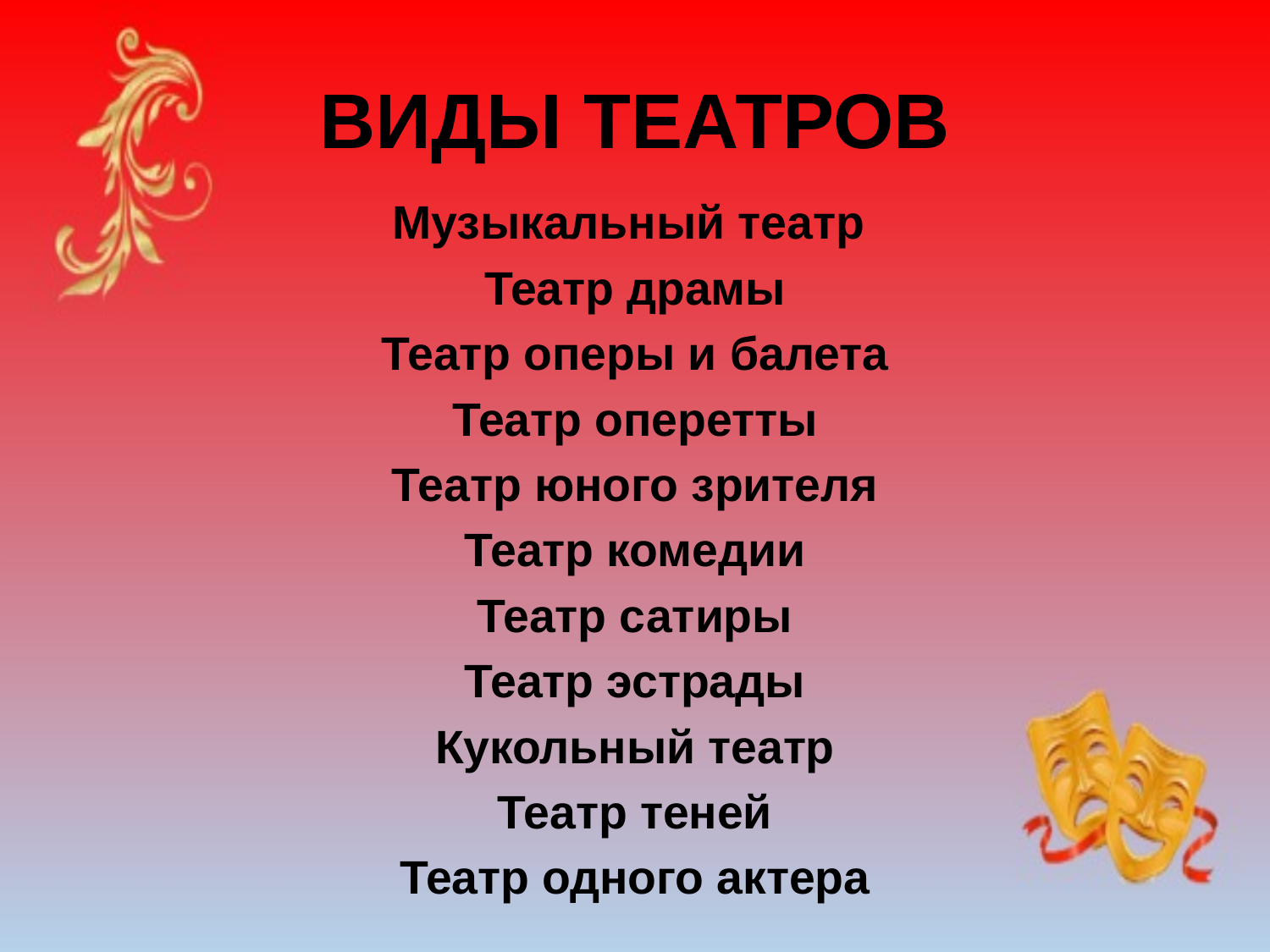

# ВИДЫ ТЕАТРОВ
Музыкальный театр
Театр драмы
Театр оперы и балета
Театр оперетты
Театр юного зрителя
Театр комедии
Театр сатиры
Театр эстрады
Кукольный театр
Театр теней
Театр одного актера